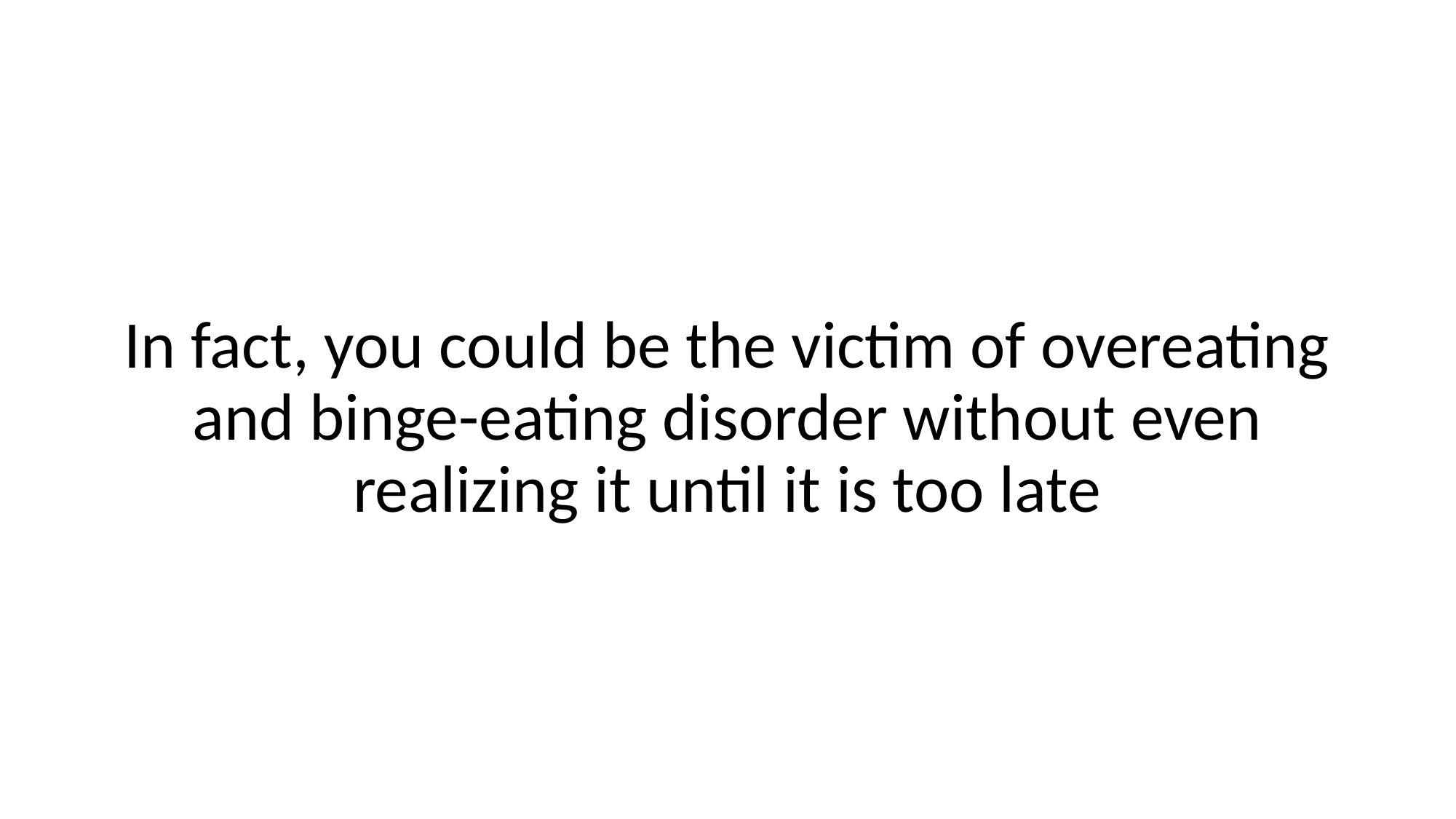

In fact, you could be the victim of overeating and binge-eating disorder without even realizing it until it is too late